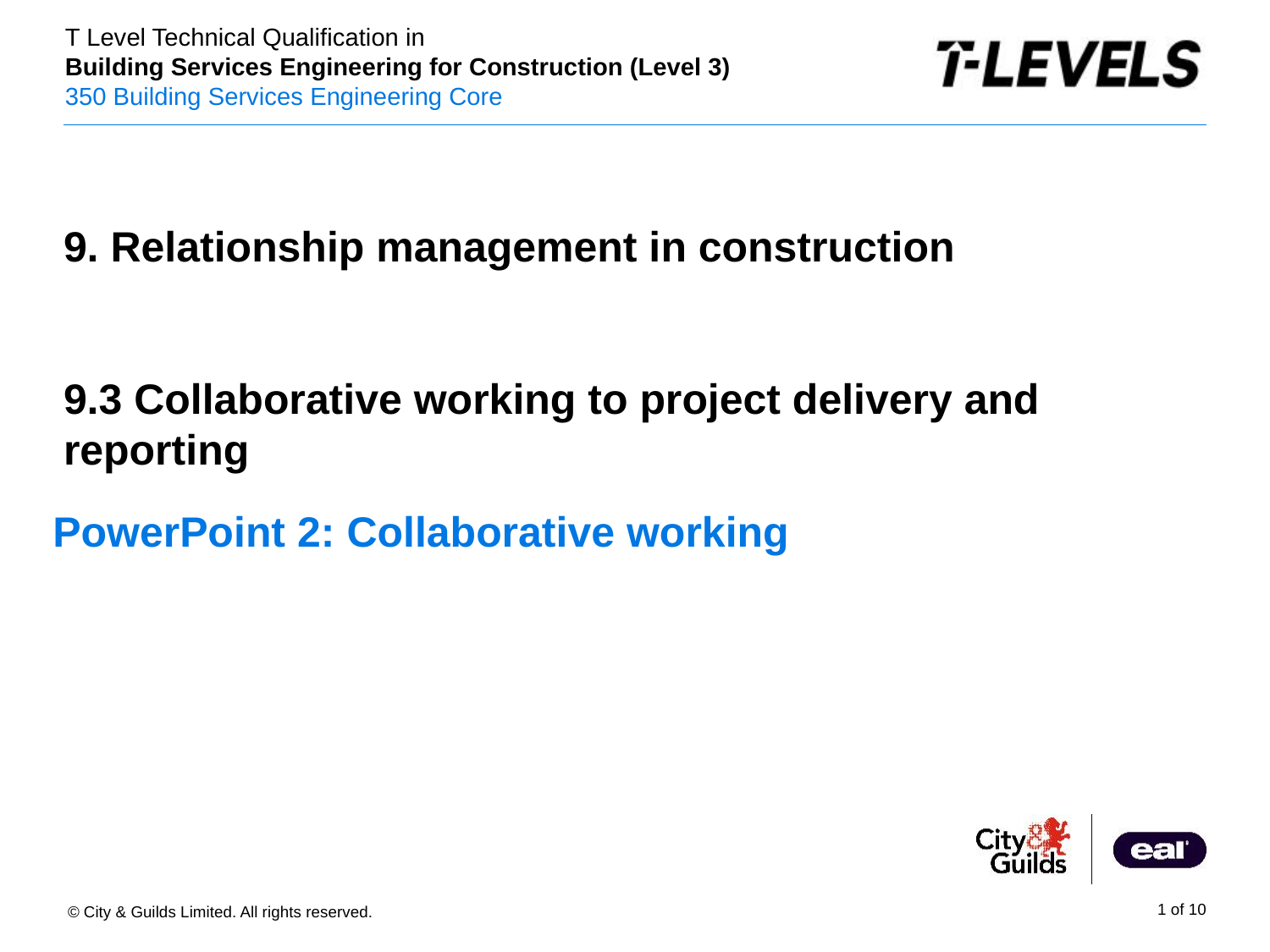

PowerPoint presentation
9. Relationship management in construction

9.3 Collaborative working to project delivery and reporting
# PowerPoint 2: Collaborative working